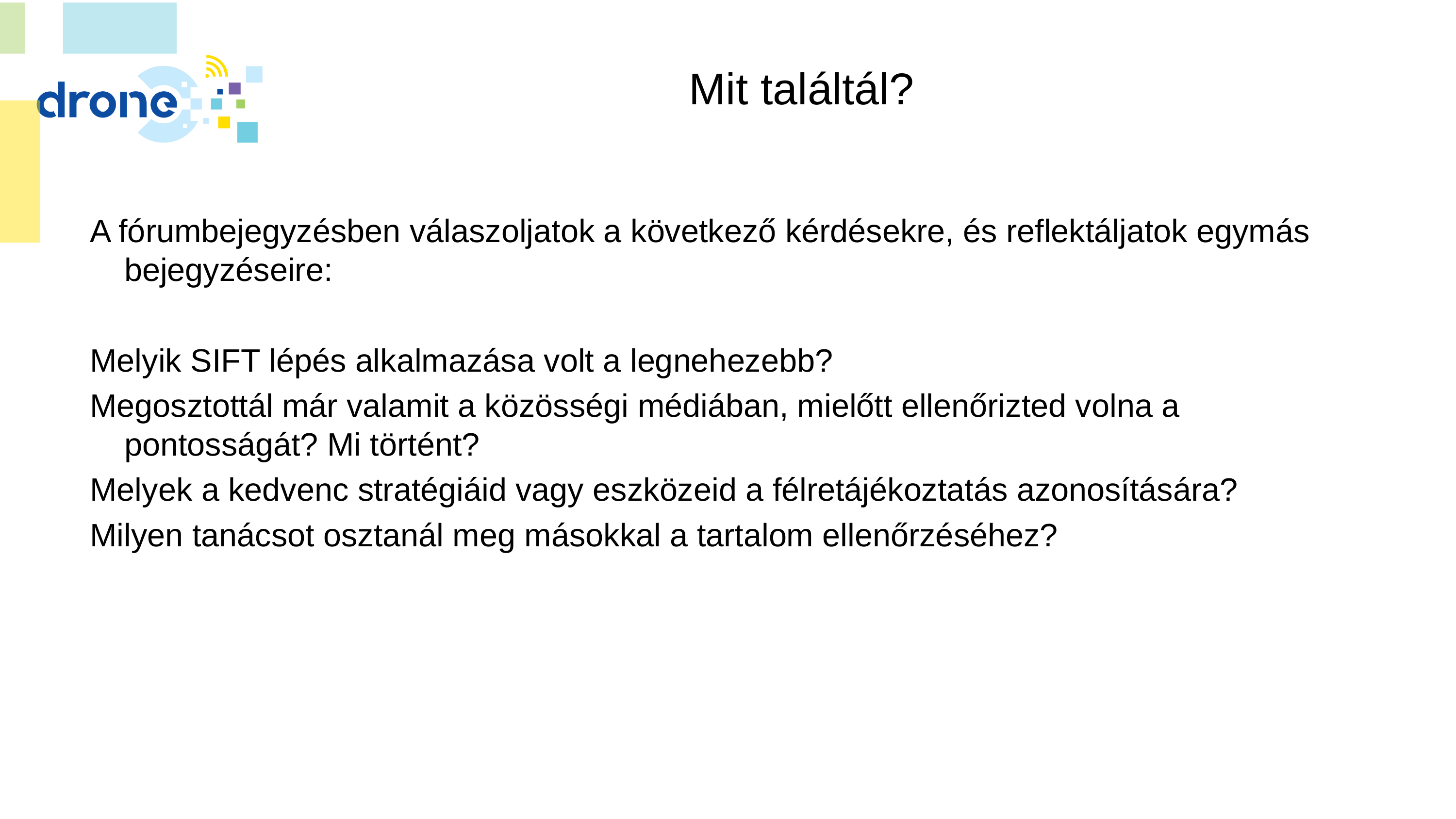

# Mit találtál?

A fórumbejegyzésben válaszoljatok a következő kérdésekre, és reflektáljatok egymás bejegyzéseire:

Melyik SIFT lépés alkalmazása volt a legnehezebb?
Megosztottál már valamit a közösségi médiában, mielőtt ellenőrizted volna a pontosságát? Mi történt?
Melyek a kedvenc stratégiáid vagy eszközeid a félretájékoztatás azonosítására?
Milyen tanácsot osztanál meg másokkal a tartalom ellenőrzéséhez?